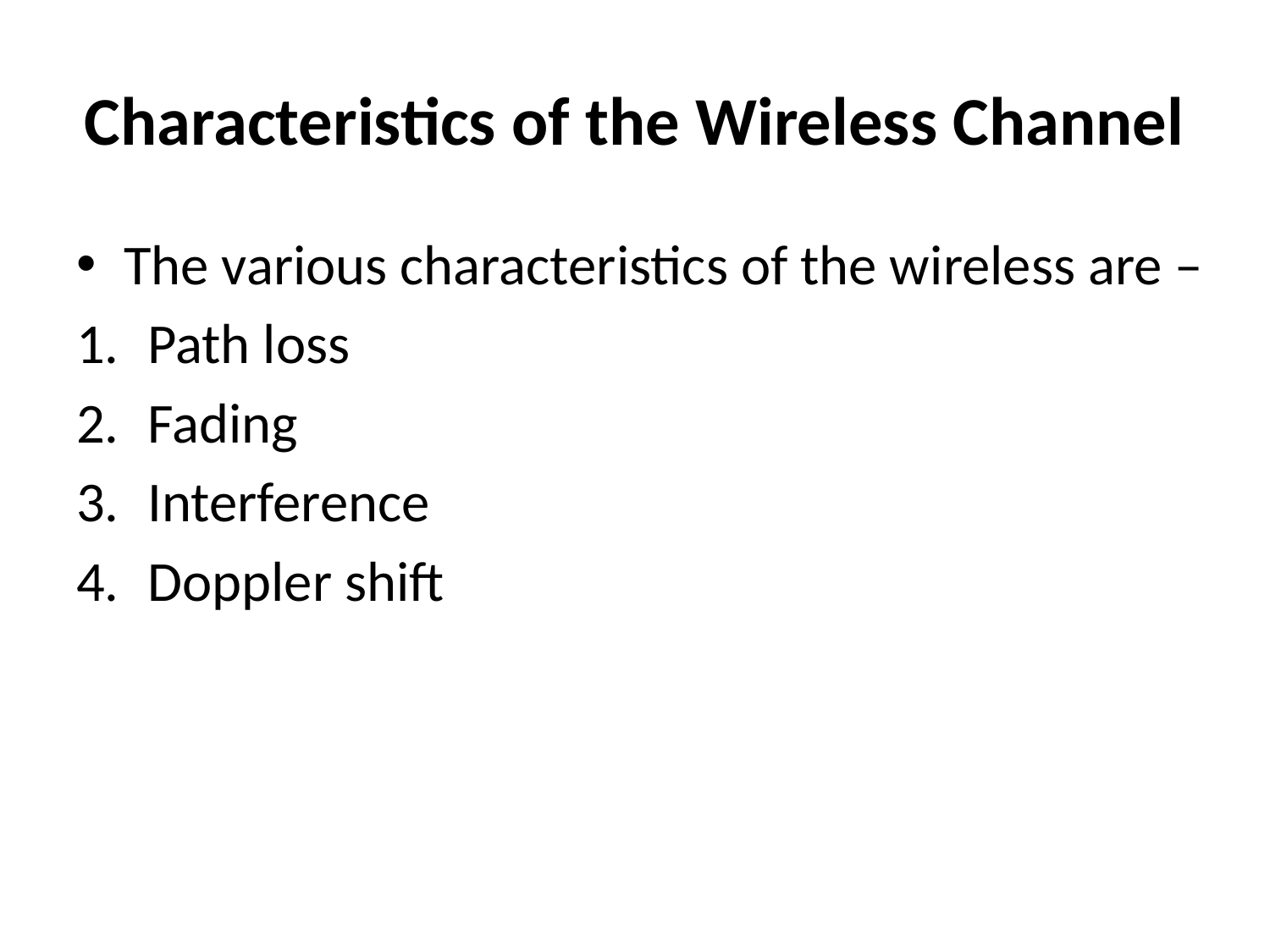

# Characteristics of the Wireless Channel
The various characteristics of the wireless are –
Path loss
Fading
Interference
Doppler shift